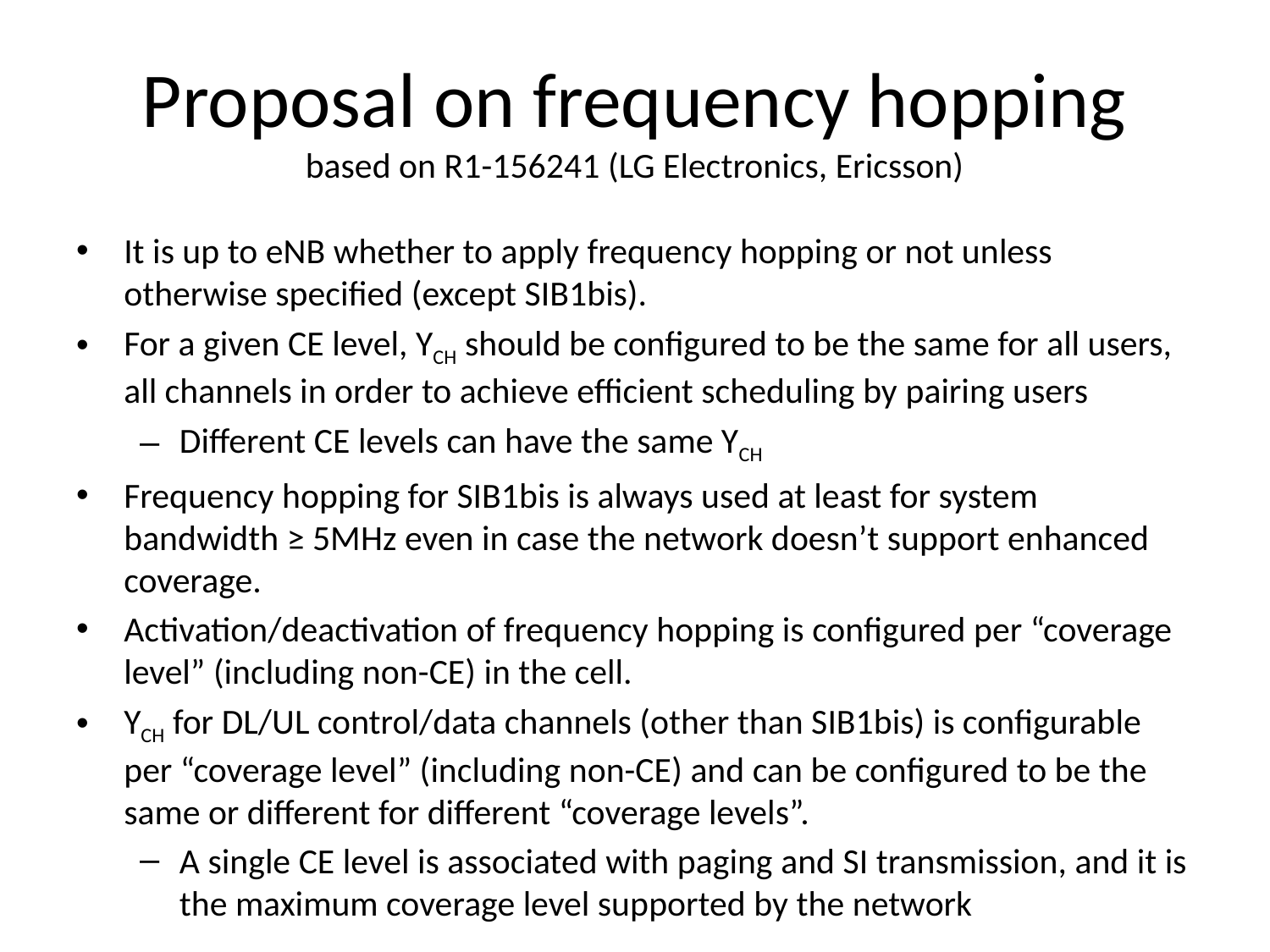

# Proposal on frequency hopping based on R1-156241 (LG Electronics, Ericsson)
It is up to eNB whether to apply frequency hopping or not unless otherwise specified (except SIB1bis).
For a given CE level, YCH should be configured to be the same for all users, all channels in order to achieve efficient scheduling by pairing users
Different CE levels can have the same YCH
Frequency hopping for SIB1bis is always used at least for system bandwidth ≥ 5MHz even in case the network doesn’t support enhanced coverage.
Activation/deactivation of frequency hopping is configured per “coverage level” (including non-CE) in the cell.
YCH for DL/UL control/data channels (other than SIB1bis) is configurable per “coverage level” (including non-CE) and can be configured to be the same or different for different “coverage levels”.
A single CE level is associated with paging and SI transmission, and it is the maximum coverage level supported by the network